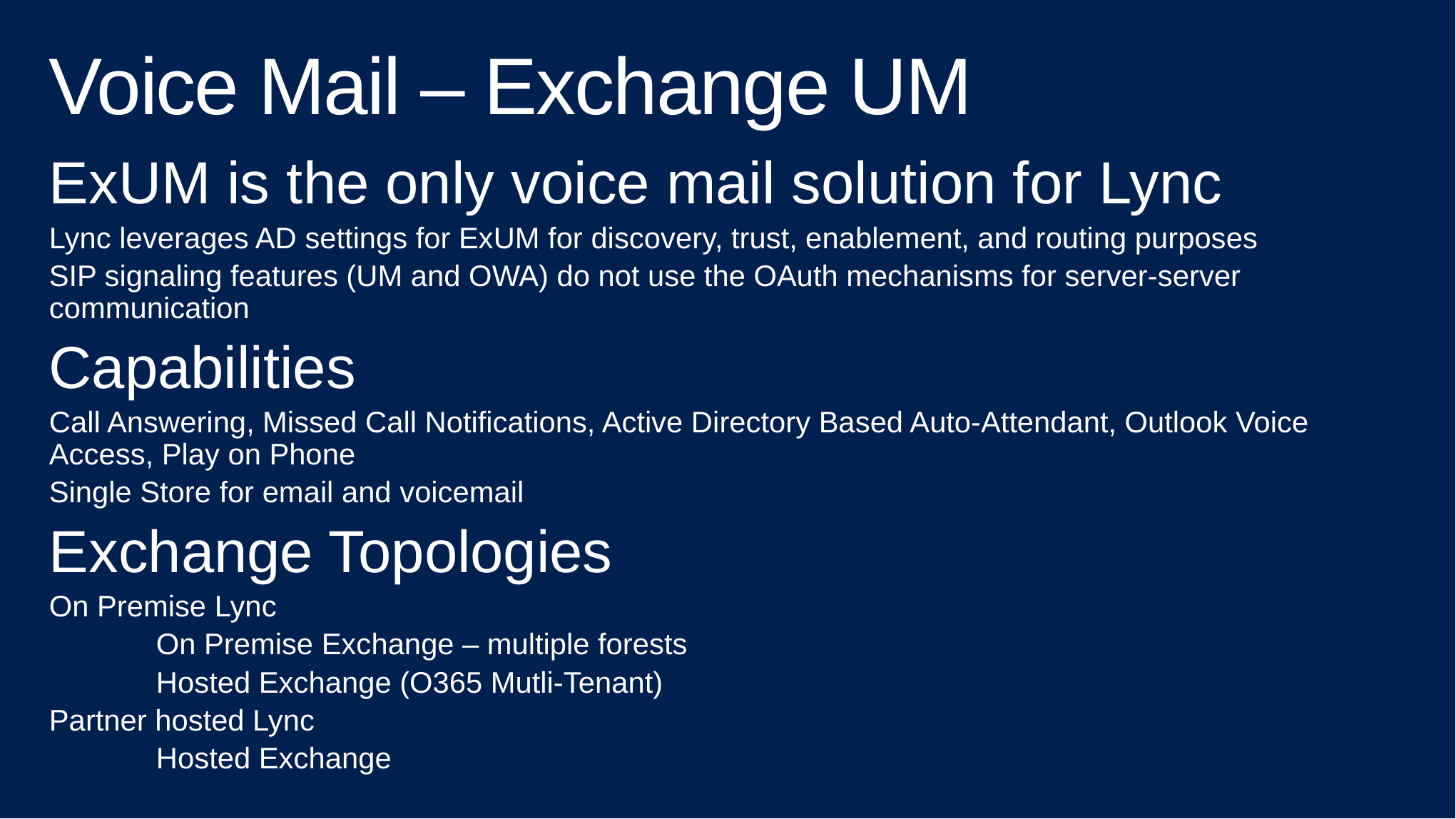

# Voice Mail – Exchange UM
ExUM is the only voice mail solution for Lync
Lync leverages AD settings for ExUM for discovery, trust, enablement, and routing purposes
SIP signaling features (UM and OWA) do not use the OAuth mechanisms for server-server communication
Capabilities
Call Answering, Missed Call Notifications, Active Directory Based Auto-Attendant, Outlook Voice Access, Play on Phone
Single Store for email and voicemail
Exchange Topologies
On Premise Lync
	On Premise Exchange – multiple forests
	Hosted Exchange (O365 Mutli-Tenant)
Partner hosted Lync
	Hosted Exchange